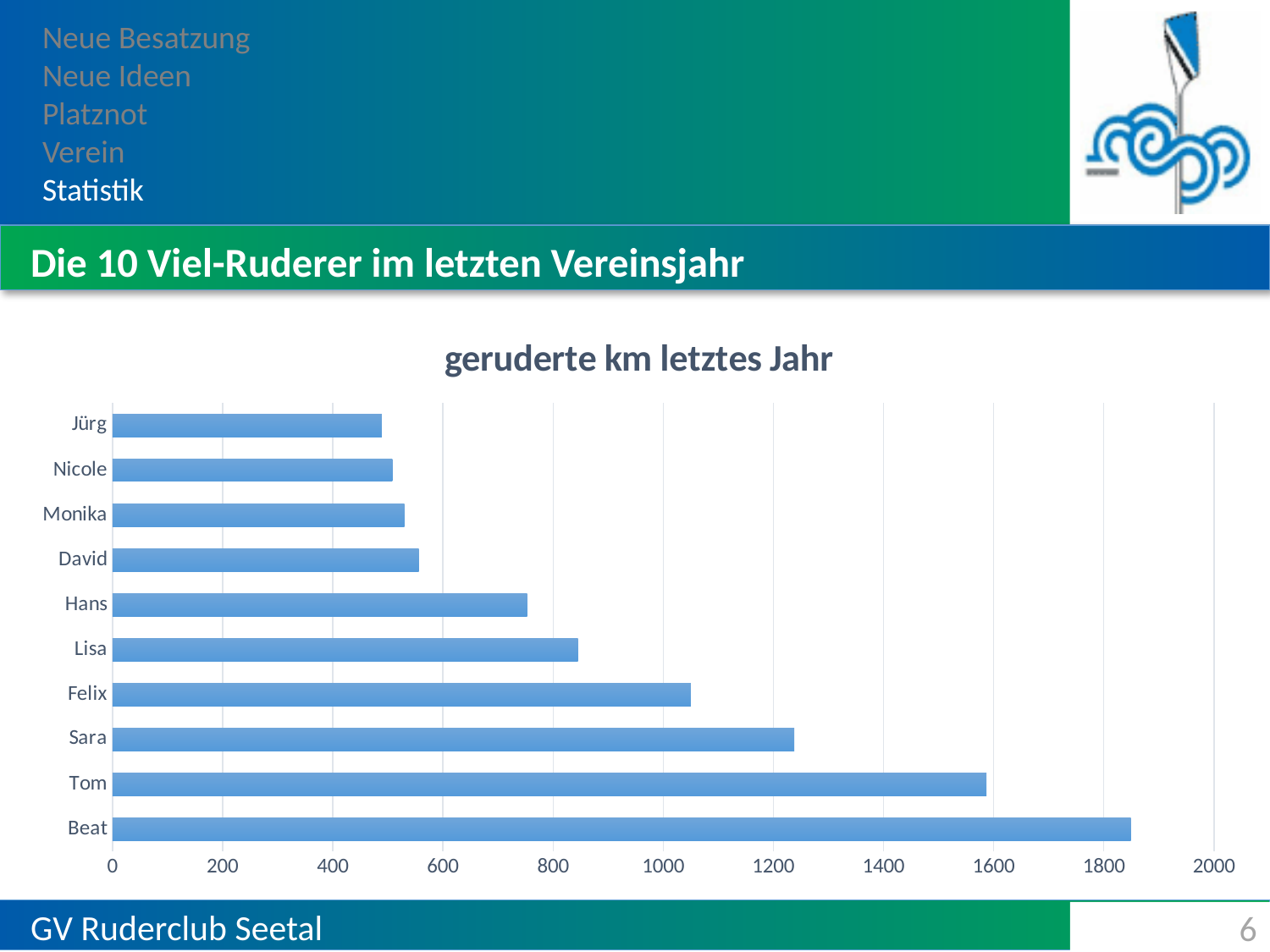

Neue Besatzung
Neue Ideen
Platznot
Verein
Statistik
# Die 10 Viel-Ruderer im letzten Vereinsjahr

### Chart:

| Category | geruderte km letztes Jahr |
|---|---|
| Beat | 1849.0 |
| Tom | 1587.0 |
| Sara | 1238.0 |
| Felix | 1050.0 |
| Lisa | 845.0 |
| Hans | 753.0 |
| David | 556.0 |
| Monika | 530.0 |
| Nicole | 508.0 |
| Jürg | 489.0 |
GV Ruderclub Seetal
6